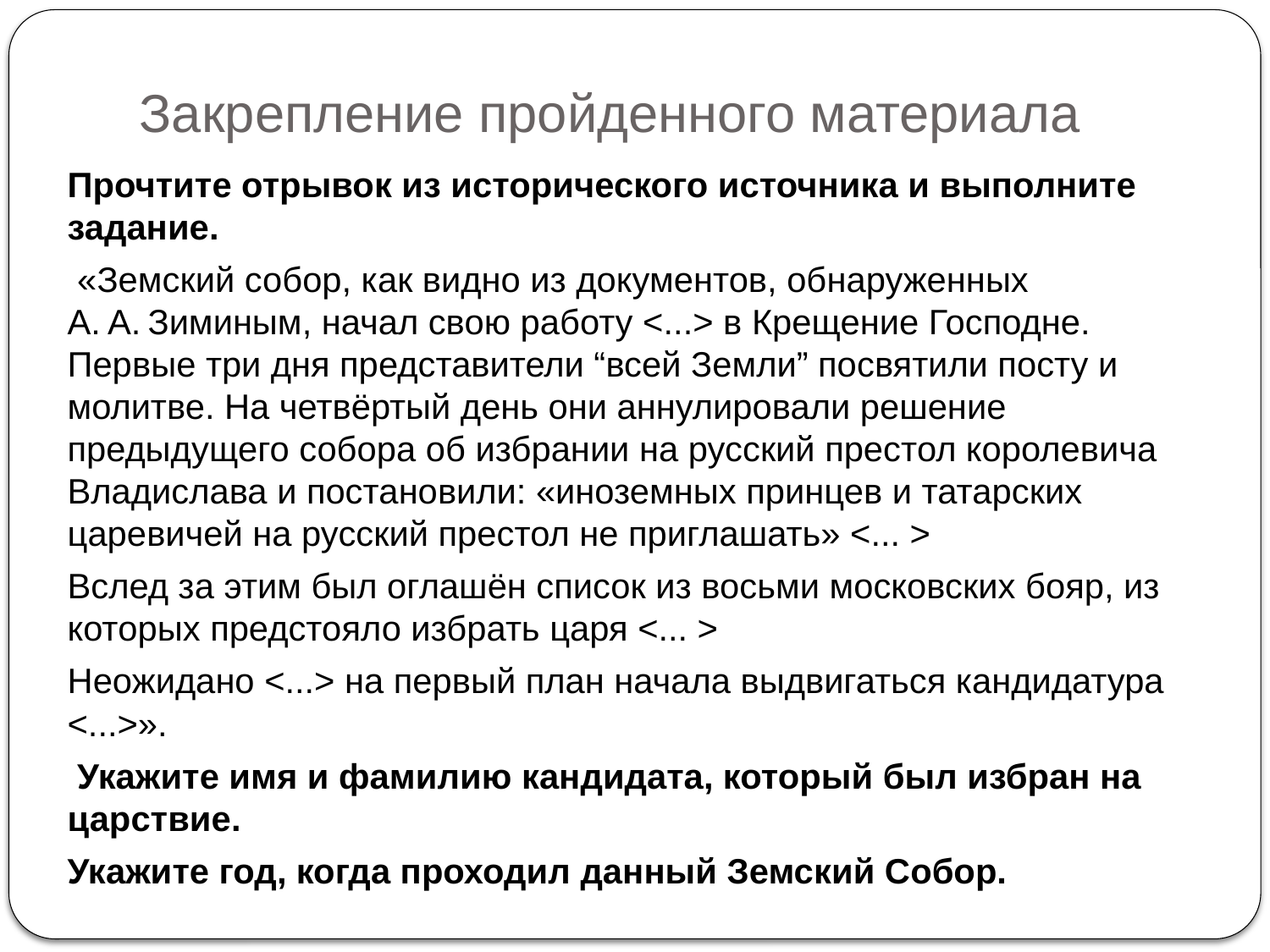

# Закрепление пройденного материала
Прочтите отрывок из исторического источника и выполните задание.
 «Земский собор, как видно из документов, обнаруженных А. А. Зиминым, начал свою работу <...> в Крещение Господне. Первые три дня представители “всей Земли” посвятили посту и молитве. На четвёртый день они аннулировали решение предыдущего собора об избрании на русский престол королевича Владислава и постановили: «иноземных принцев и татарских царевичей на русский престол не приглашать» <... >
Вслед за этим был оглашён список из восьми московских бояр, из которых предстояло избрать царя <... >
Неожидано <...> на первый план начала выдвигаться кандидатура <...>».
 Укажите имя и фамилию кандидата, который был избран на царствие.
Укажите год, когда проходил данный Земский Собор.